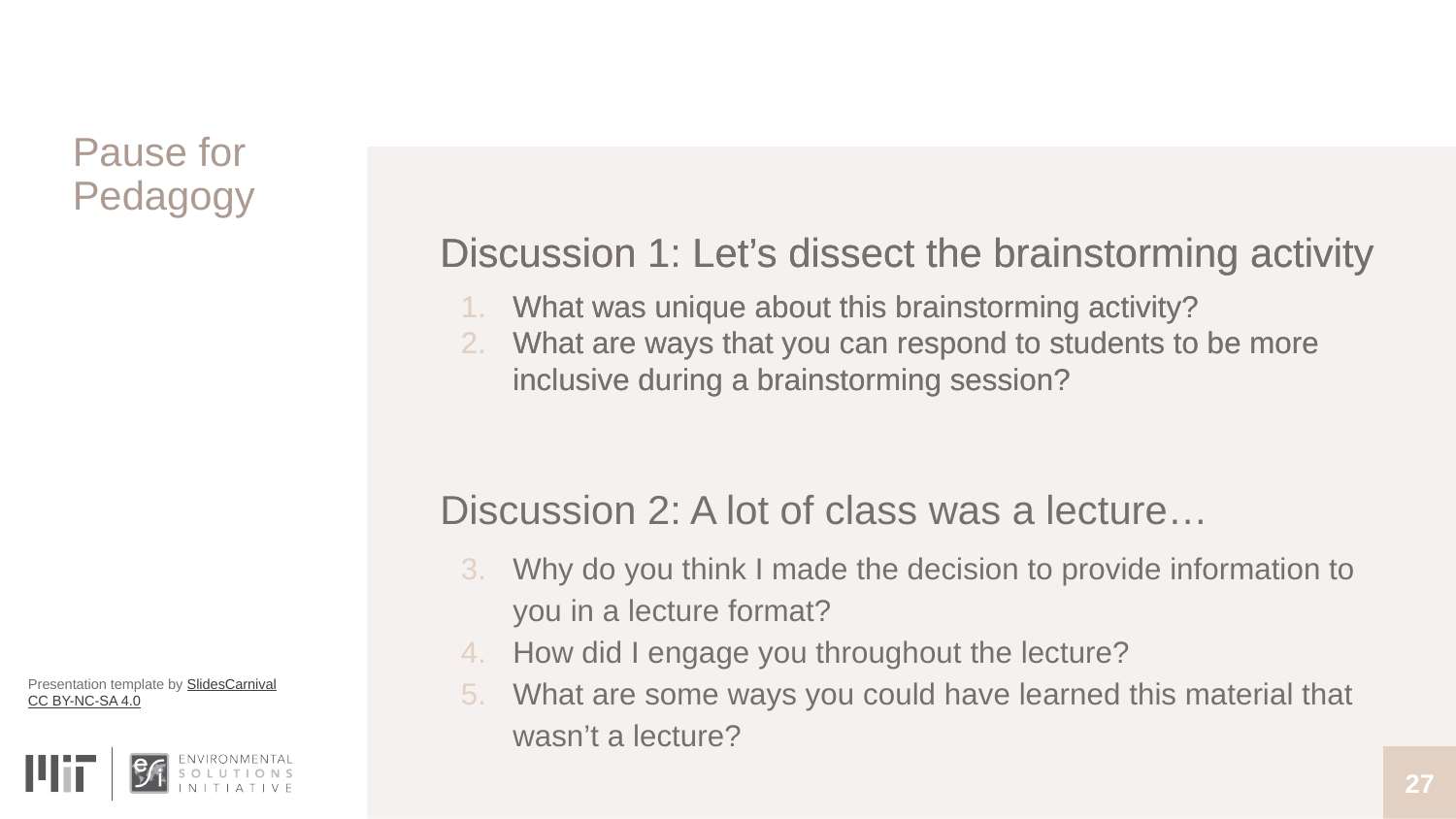

# Pause for Pedagogy

Discussion 1: Let’s dissect the brainstorming activity
What was unique about this brainstorming activity?
What are ways that you can respond to students to be more inclusive during a brainstorming session?

Discussion 1: Let’s dissect the brainstorming activity
What was unique about this brainstorming activity?
What are ways that you can respond to students to be more inclusive during a brainstorming session?

Discussion 2: A lot of class was a lecture…
Why do you think I made the decision to provide information to you in a lecture format?
How did I engage you throughout the lecture?
What are some ways you could have learned this material that wasn’t a lecture?
27